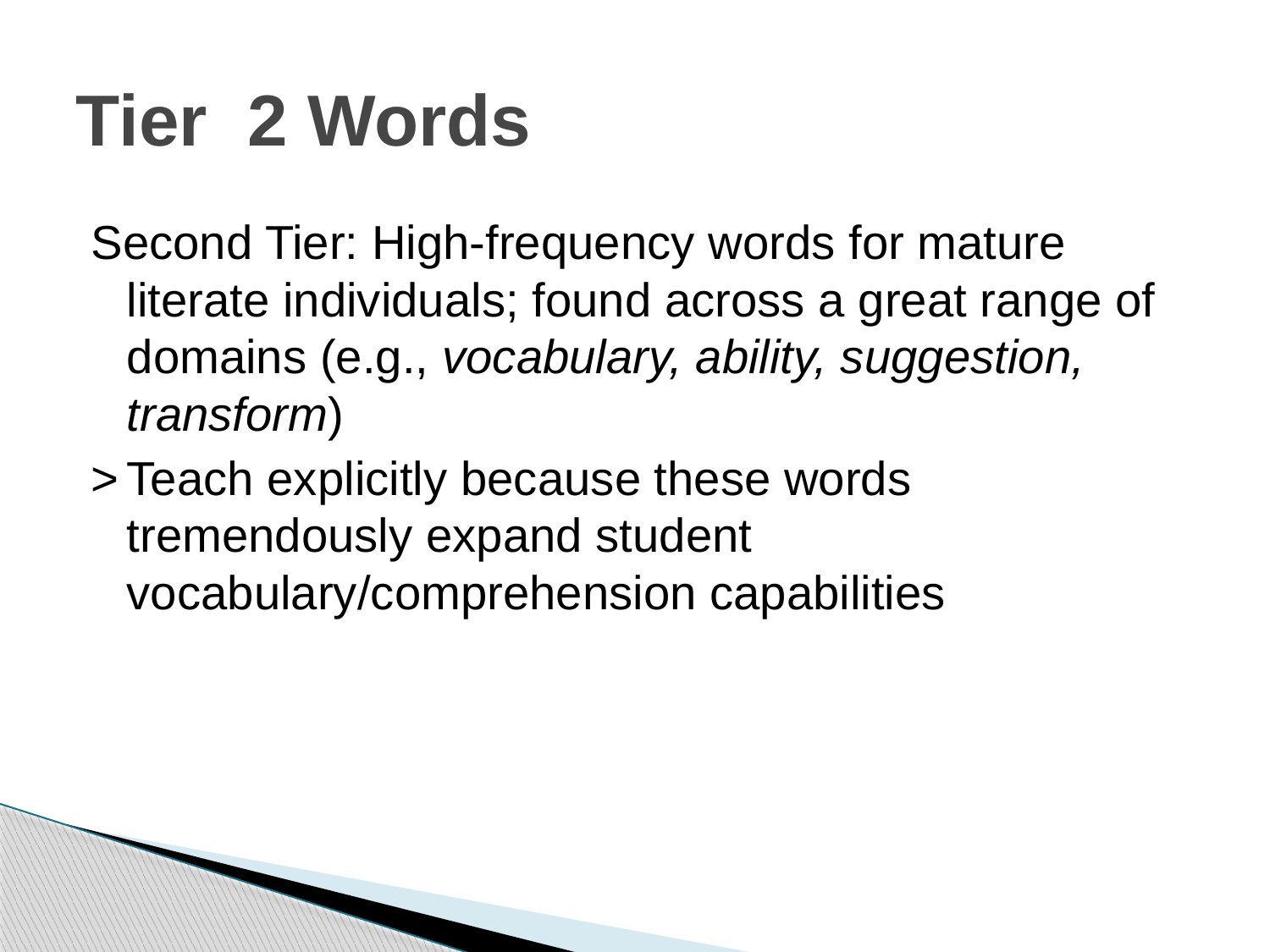

# Tier  2 Words
Second Tier: High-frequency words for mature literate individuals; found across a great range of domains (e.g., vocabulary, ability, suggestion, transform)
>	Teach explicitly because these words tremendously expand student vocabulary/comprehension capabilities